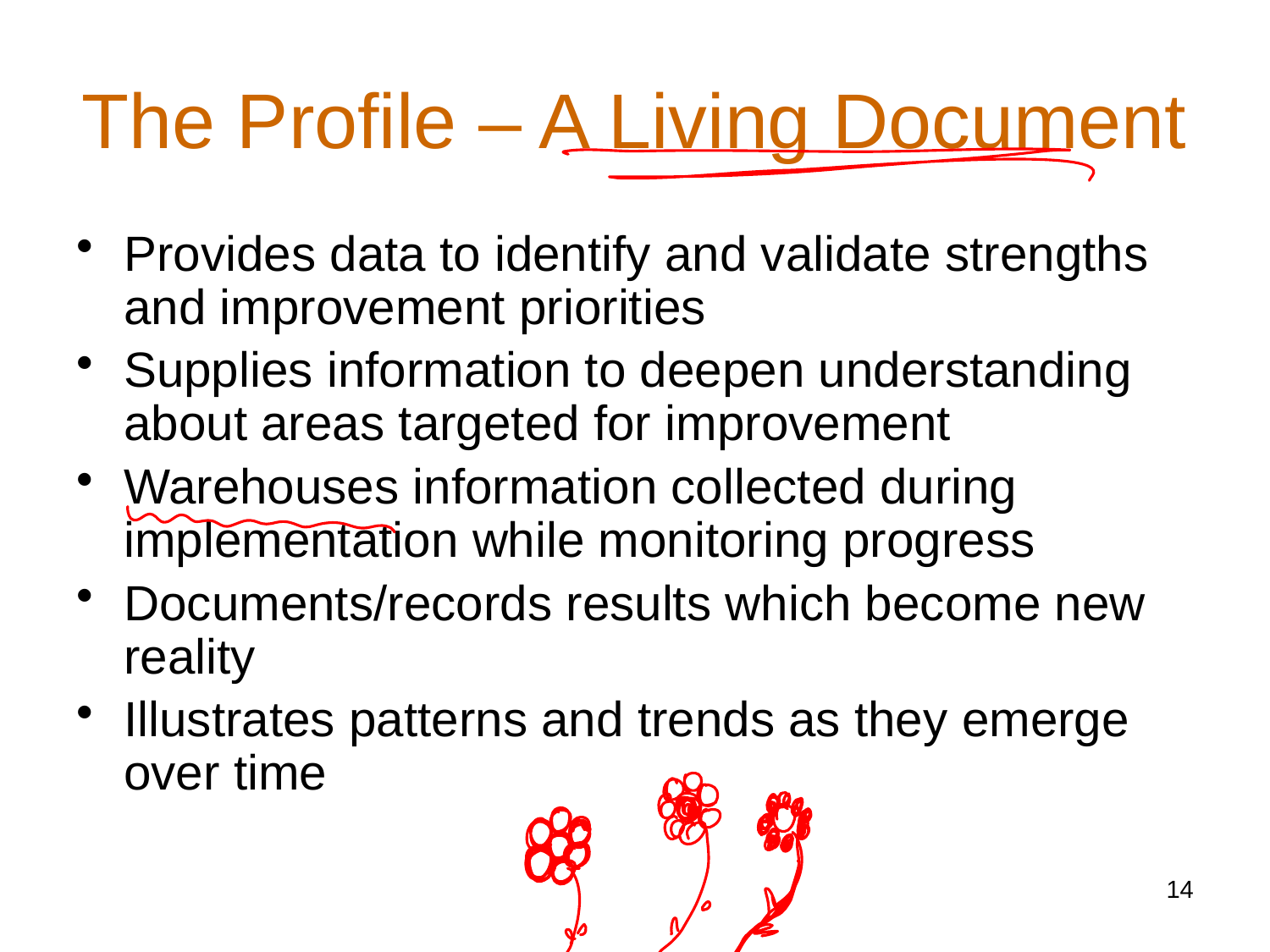

# The Profile – A Living Document
Provides data to identify and validate strengths and improvement priorities
Supplies information to deepen understanding about areas targeted for improvement
Warehouses information collected during implementation while monitoring progress
Documents/records results which become new reality
Illustrates patterns and trends as they emerge over time
14